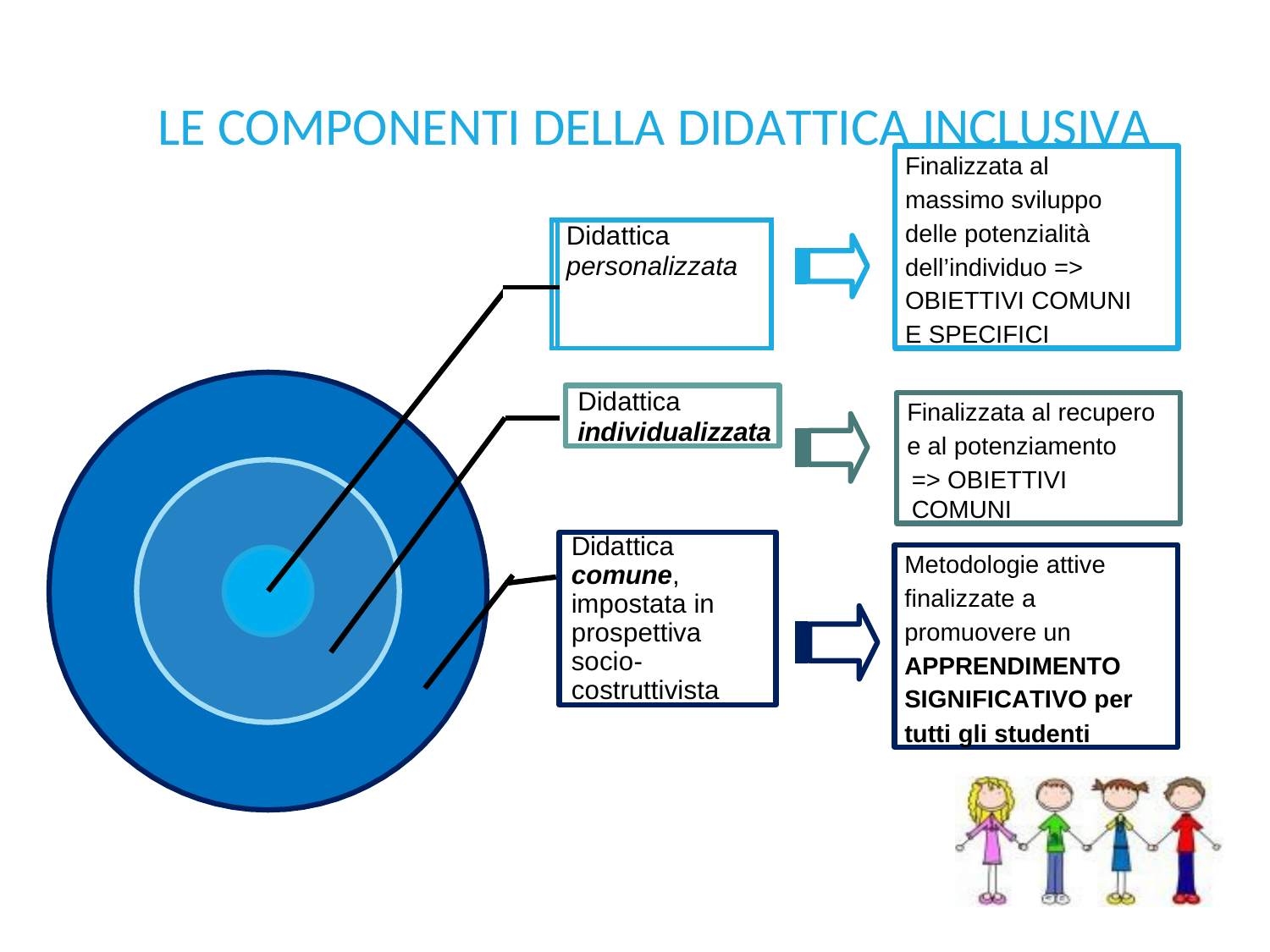

# LE COMPONENTI DELLA DIDATTICA INCLUSIVA

Finalizzata al massimo sviluppo delle potenzialità dell’individuo => OBIETTIVI COMUNI E SPECIFICI
|  |  | Didattica personalizzata |
| --- | --- | --- |
|  |  |  |

Didattica
individualizzata

Finalizzata al recupero e al potenziamento
=> OBIETTIVI COMUNI

Didattica comune, impostata in prospettiva socio- costruttivista

Metodologie attive finalizzate a promuovere un APPRENDIMENTO SIGNIFICATIVO per
tutti gli studenti